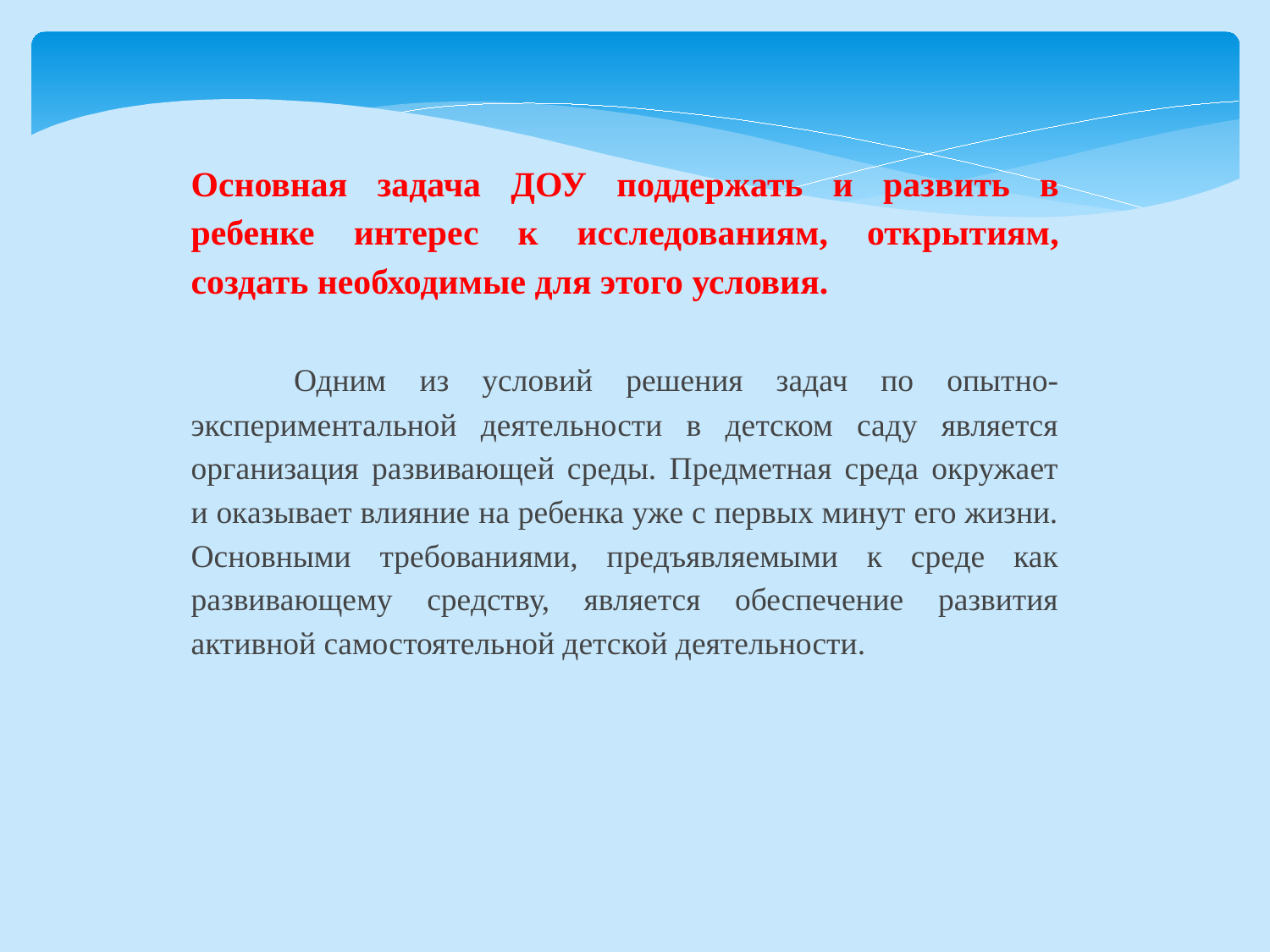

Основная задача ДОУ поддержать и развить в ребенке интерес к исследованиям, открытиям, создать необходимые для этого условия.

      Одним из условий решения задач по опытно-экспериментальной деятельности в детском саду является организация развивающей среды. Предметная среда окружает и оказывает влияние на ребенка уже с первых минут его жизни. Основными требованиями, предъявляемыми к среде как развивающему средству, является обеспечение развития активной самостоятельной детской деятельности.